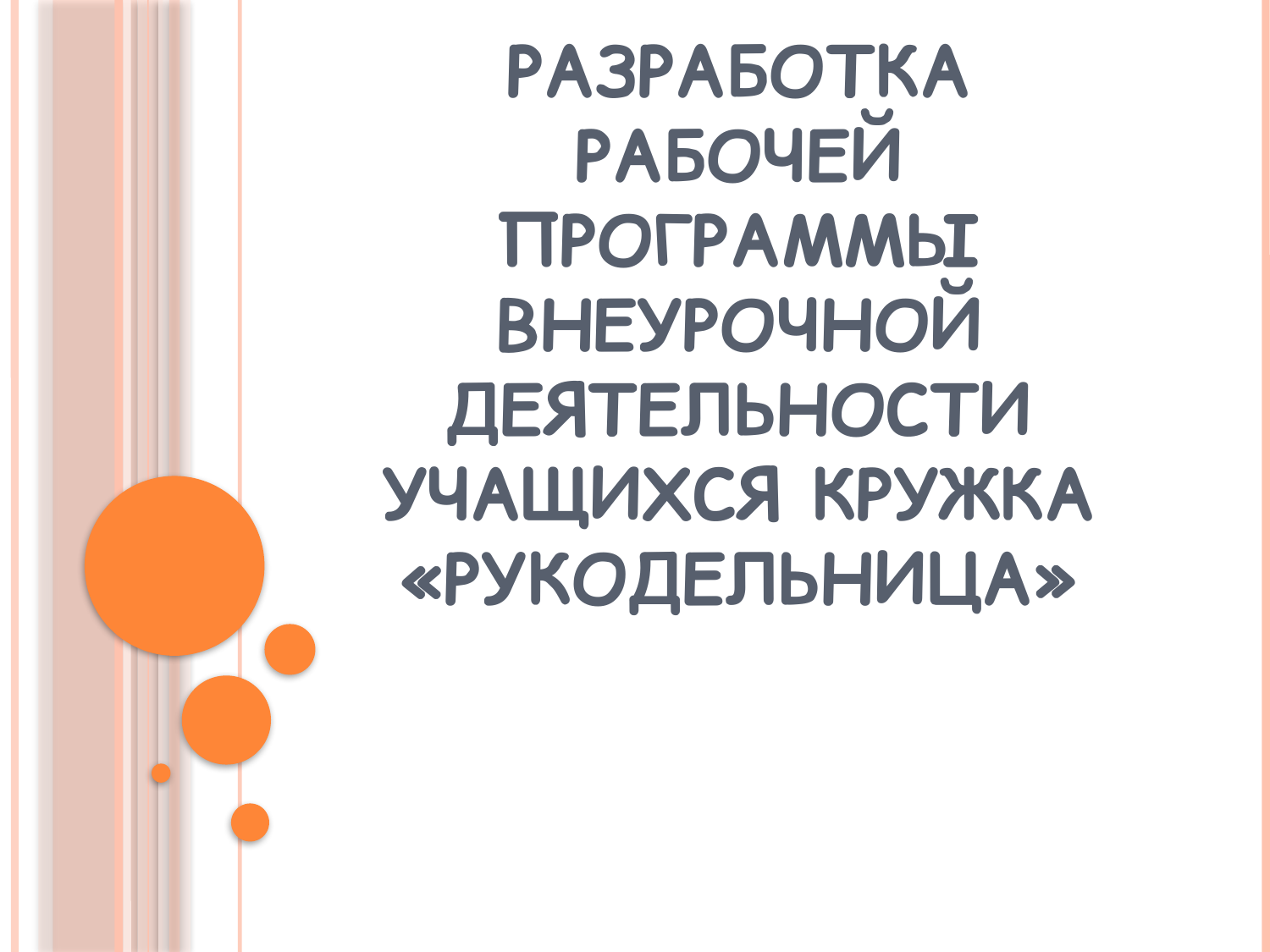

# Разработка рабочей программы внеурочной деятельности учащихся кружка «Рукодельница»